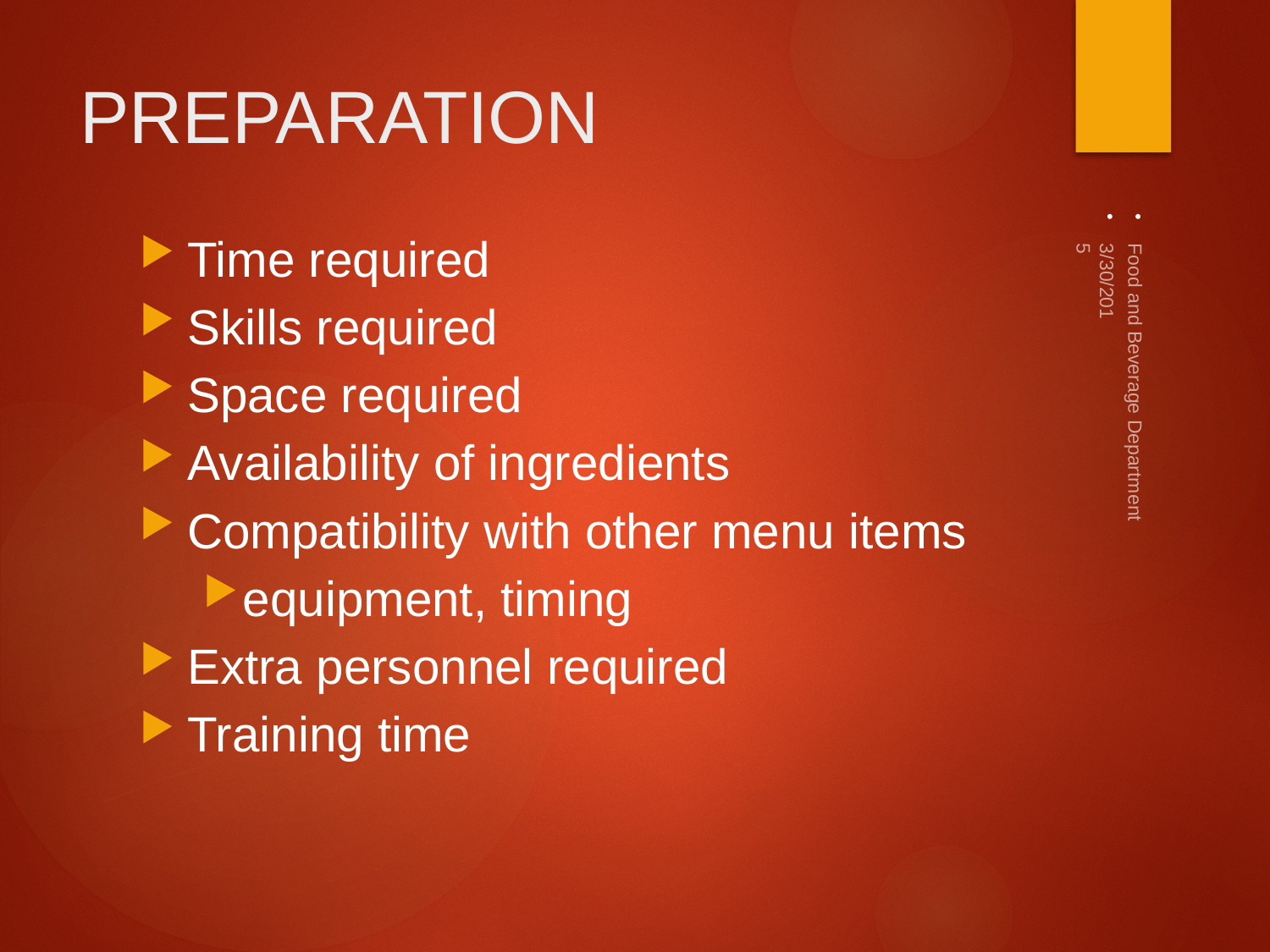

# PREPARATION
Time required
Skills required
Space required
Availability of ingredients
Compatibility with other menu items
equipment, timing
Extra personnel required
Training time
3/30/2015
Food and Beverage Department